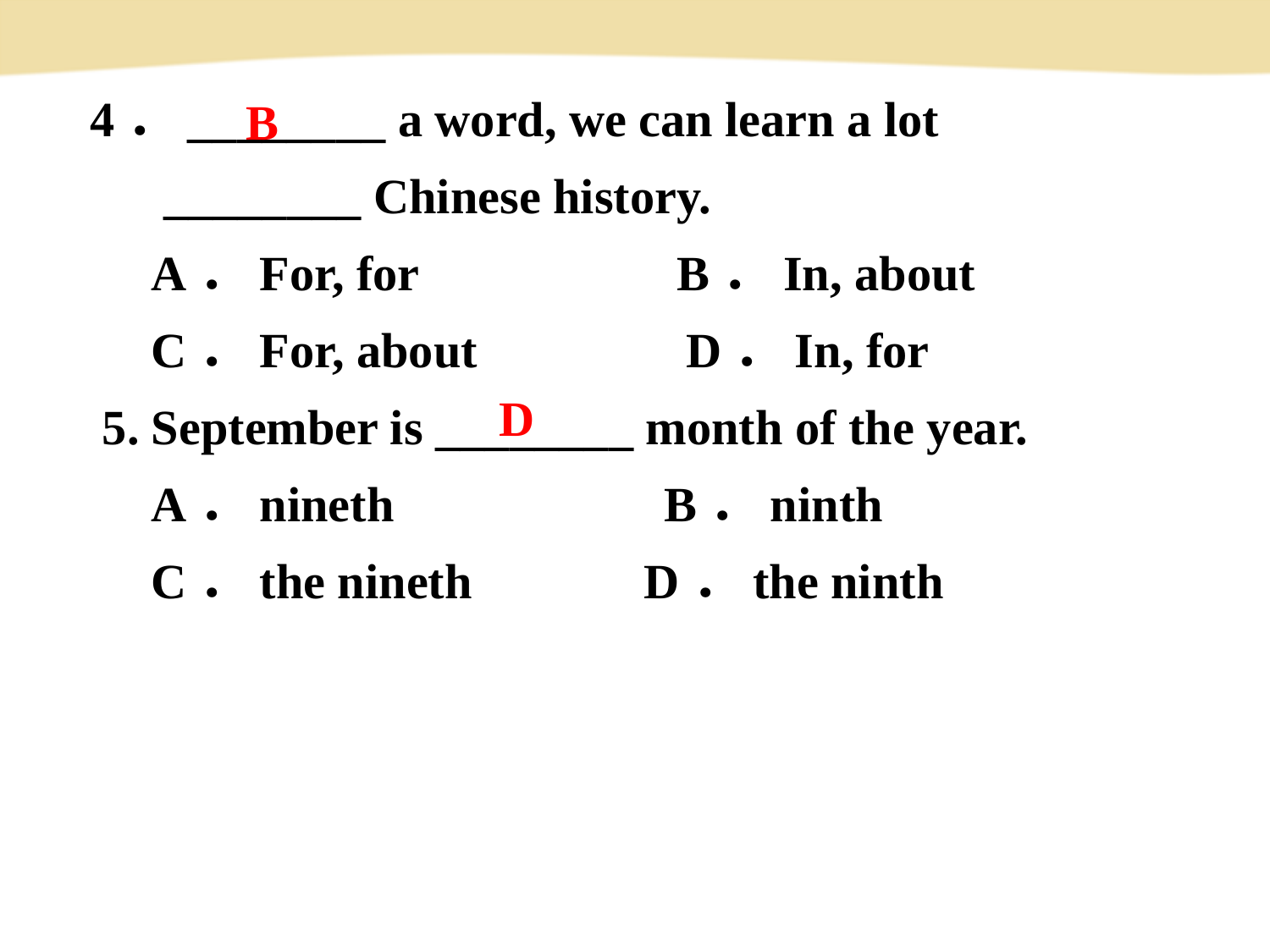

4．________ a word, we can learn a lot
        ________ Chinese history.
       A．For, for                     B．In, about
       C．For, about                 D．In, for
   5. September is ________ month of the year.
       A．nineth                      B．ninth
       C．the nineth              D．the ninth
B
D